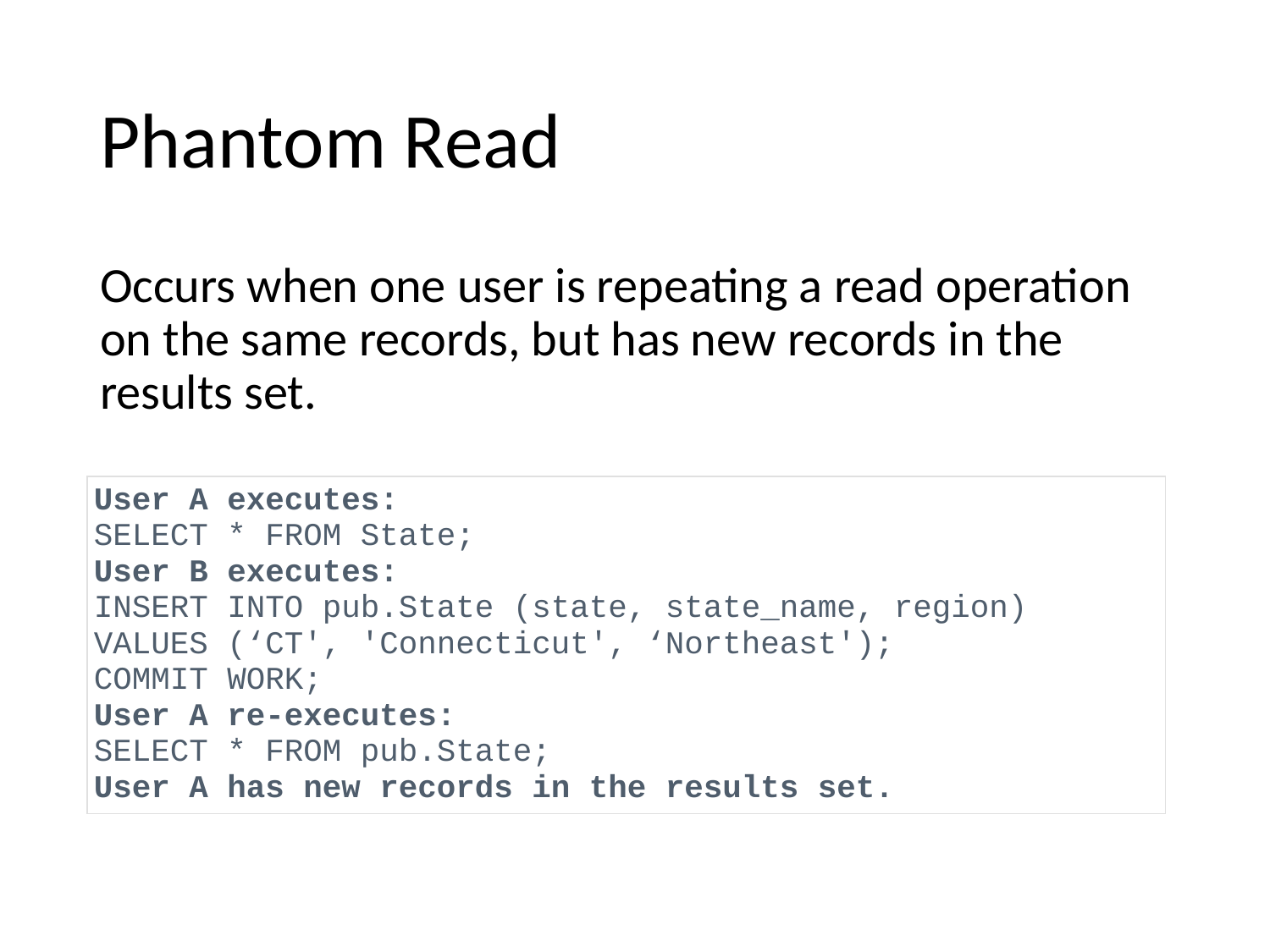

# Phantom Read
Occurs when one user is repeating a read operation on the same records, but has new records in the results set.
| User A executes: SELECT \* FROM State; User B executes: INSERT INTO pub.State (state, state\_name, region) VALUES (‘CT', 'Connecticut', ‘Northeast'); COMMIT WORK; User A re-executes: SELECT \* FROM pub.State; User A has new records in the results set. |
| --- |